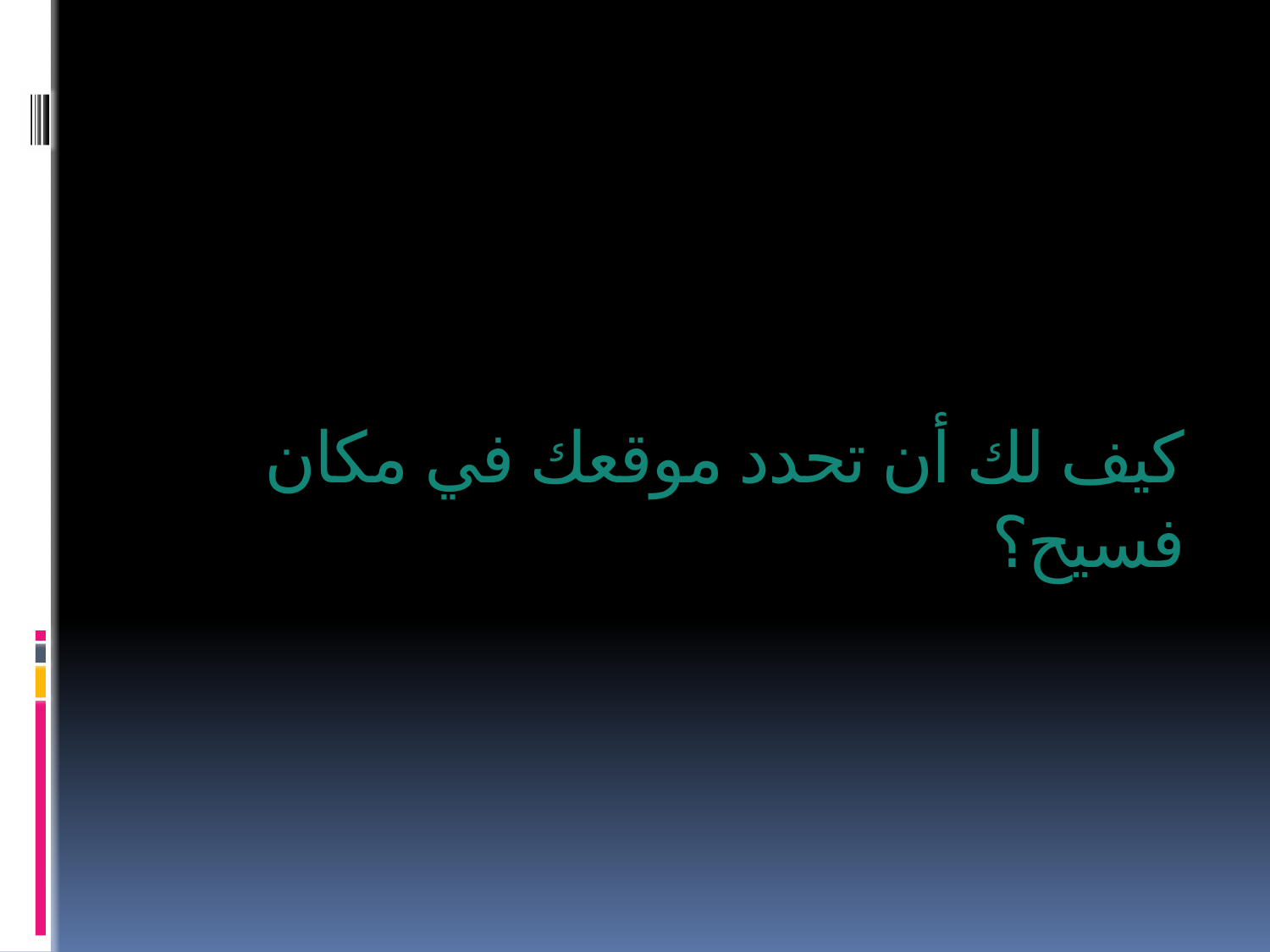

# كيف لك أن تحدد موقعك في مكان فسيح؟